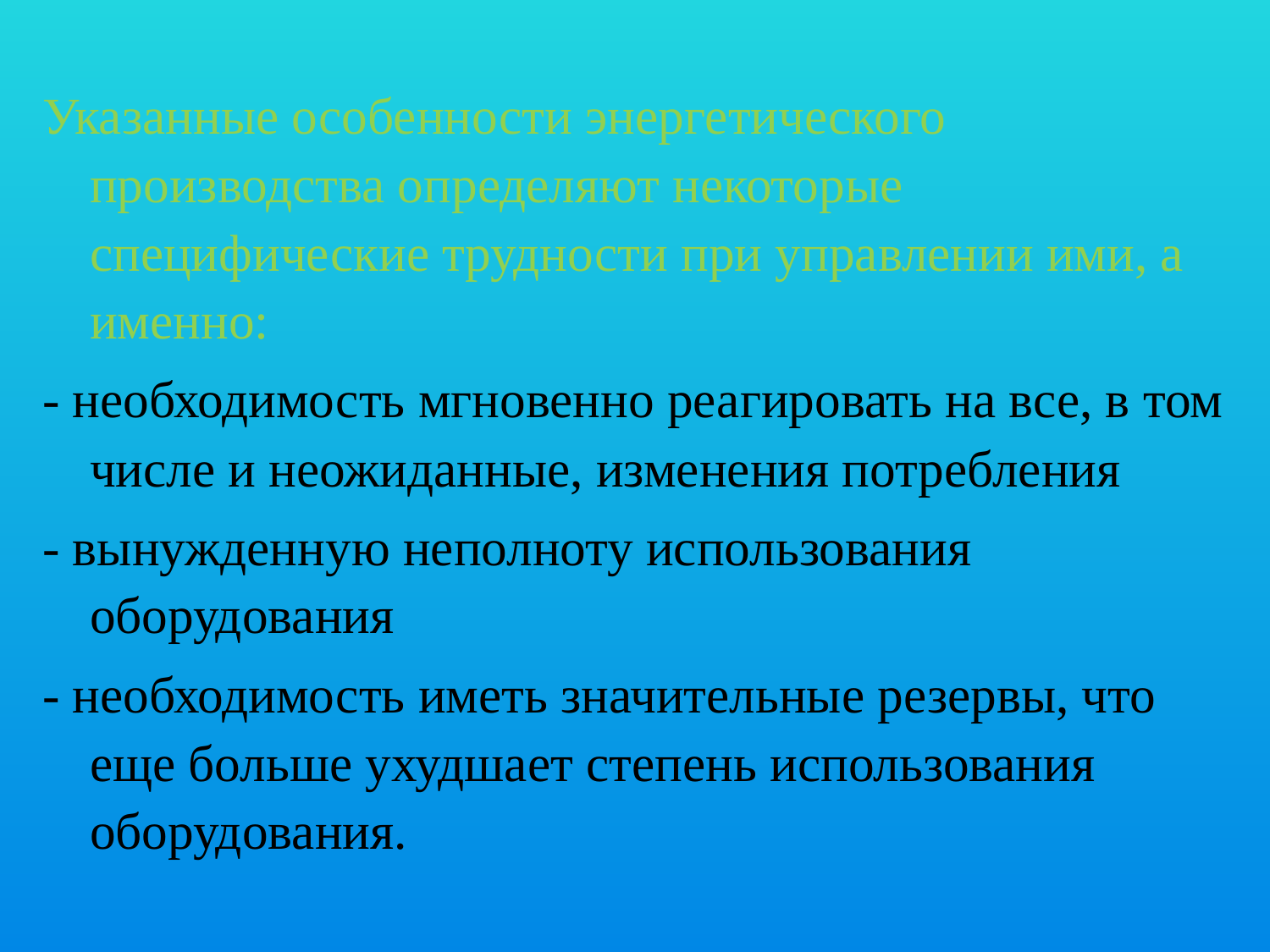

Указанные особенности энергетического производства определяют некоторые специфические трудности при управлении ими, а именно:
- необходимость мгновенно реагировать на все, в том числе и неожиданные, изменения потребления
- вынужденную неполноту использования оборудования
- необходимость иметь значительные резервы, что еще больше ухудшает степень использования оборудования.